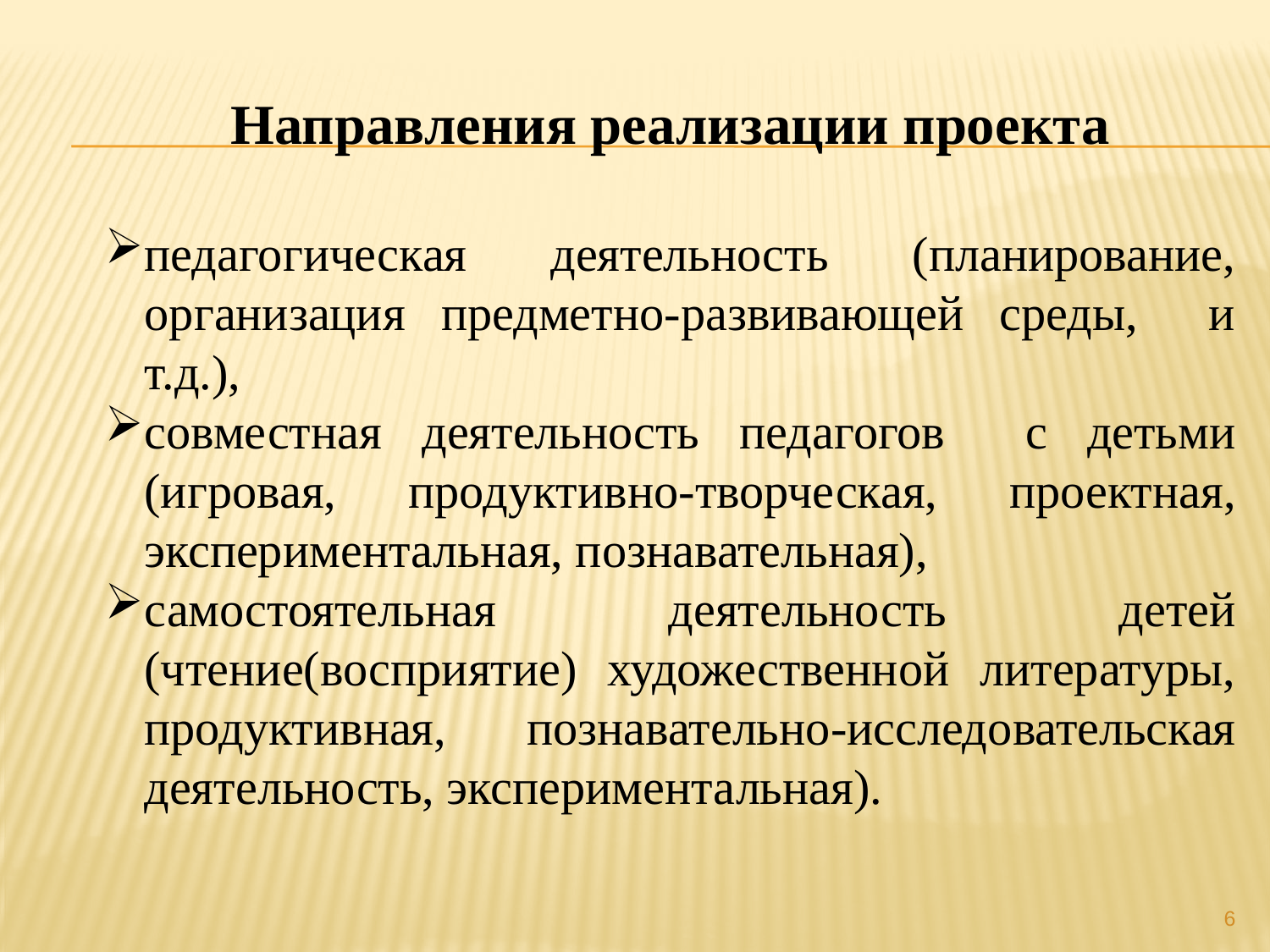

# Направления реализации проекта
педагогическая деятельность (планирование, организация предметно-развивающей среды,  и т.д.),
совместная деятельность педагогов  с детьми (игровая, продуктивно-творческая, проектная, экспериментальная, познавательная),
самостоятельная деятельность детей (чтение(восприятие) художественной литературы, продуктивная, познавательно-исследовательская деятельность, экспериментальная).

6